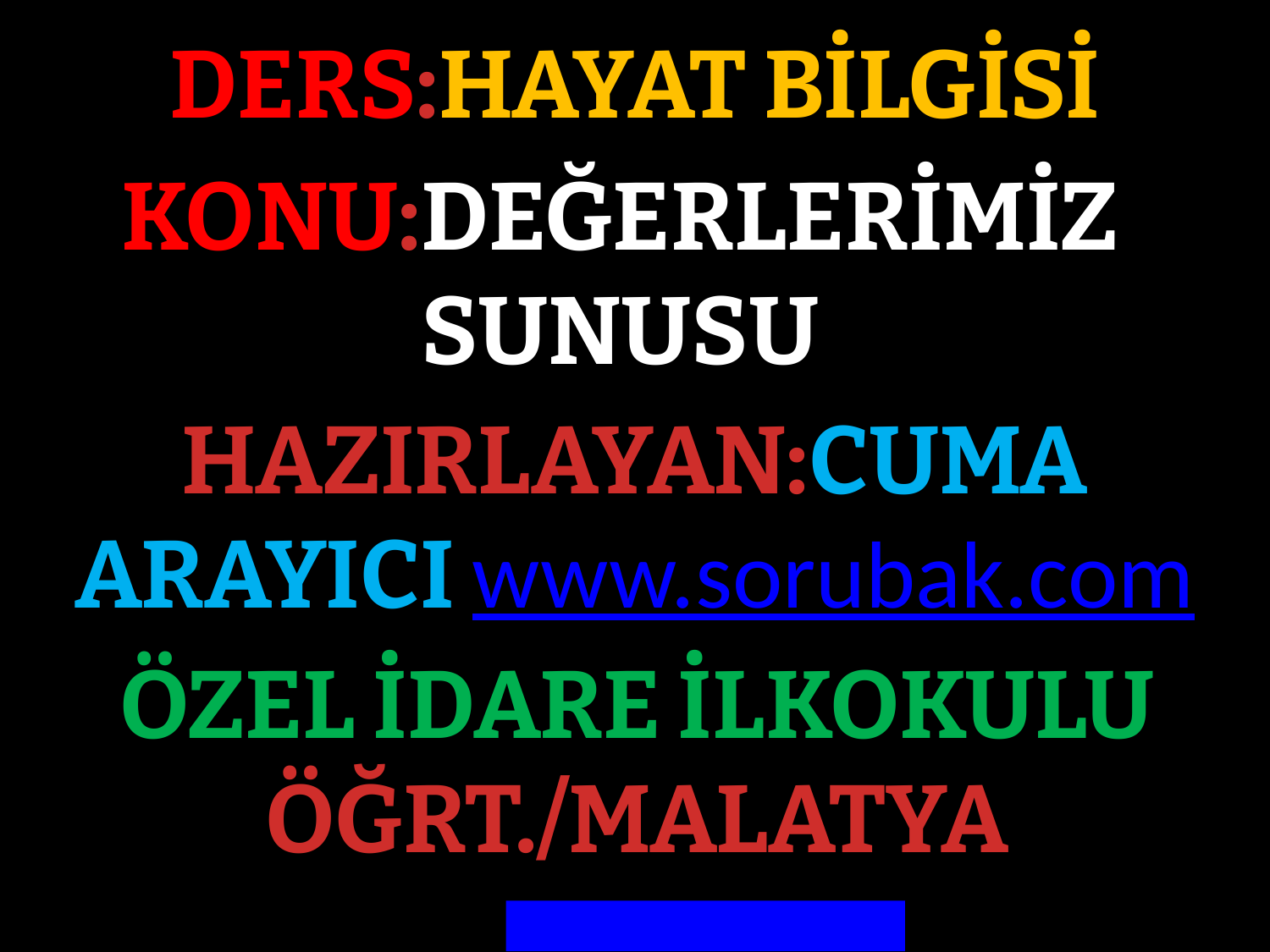

DERS:HAYAT BİLGİSİ
KONU:DEĞERLERİMİZ SUNUSU
HAZIRLAYAN:CUMA ARAYICI www.sorubak.com
ÖZEL İDARE İLKOKULU ÖĞRT./MALATYA
www.sorubak.com